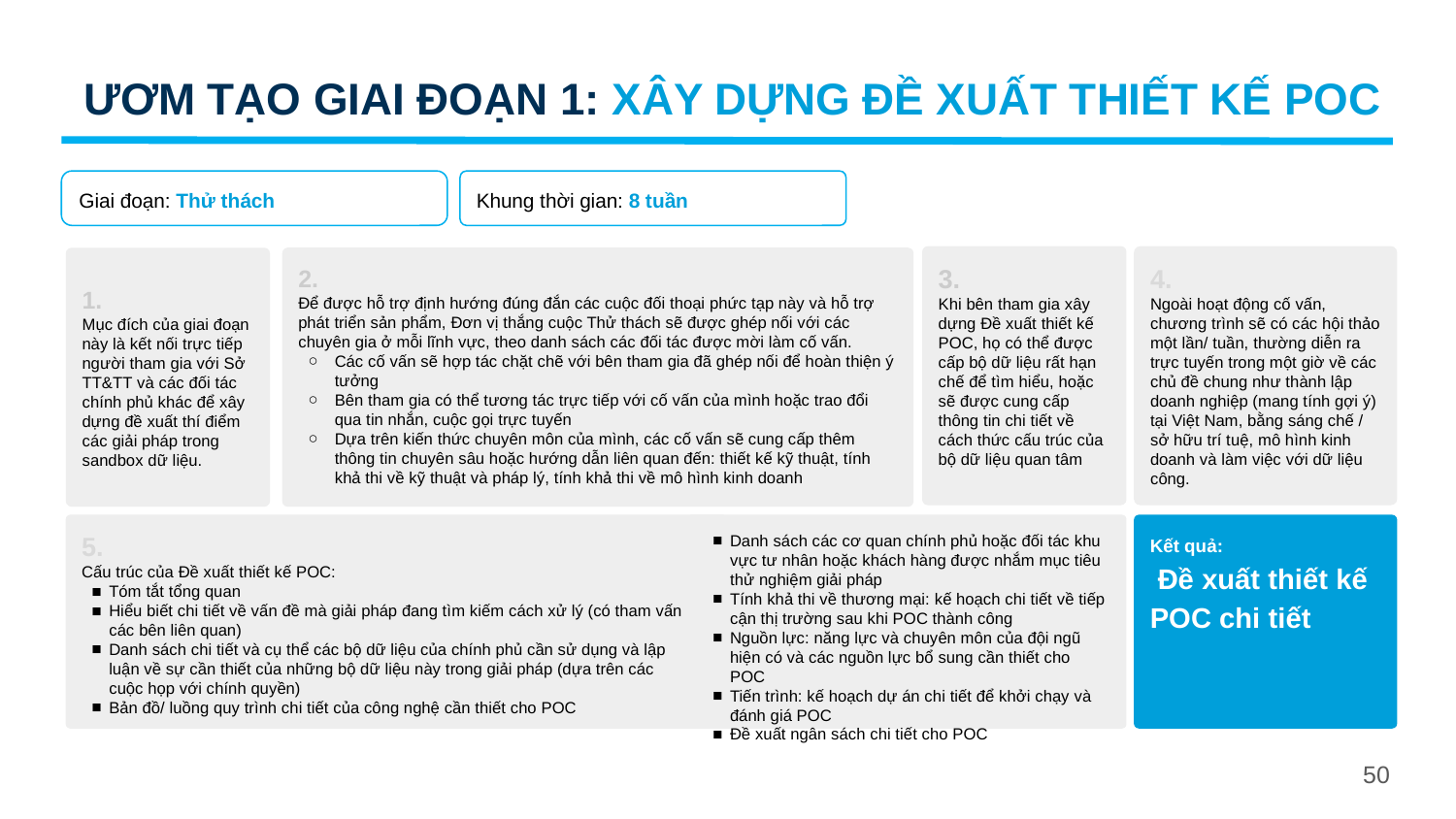

ƯƠM TẠO GIAI ĐOẠN 1: XÂY DỰNG ĐỀ XUẤT THIẾT KẾ POC
Khung thời gian: 8 tuần
Giai đoạn: Thử thách
3.
Khi bên tham gia xây dựng Đề xuất thiết kế POC, họ có thể được cấp bộ dữ liệu rất hạn chế để tìm hiểu, hoặc sẽ được cung cấp thông tin chi tiết về cách thức cấu trúc của bộ dữ liệu quan tâm
4.
Ngoài hoạt động cố vấn, chương trình sẽ có các hội thảo một lần/ tuần, thường diễn ra trực tuyến trong một giờ về các chủ đề chung như thành lập doanh nghiệp (mang tính gợi ý) tại Việt Nam, bằng sáng chế / sở hữu trí tuệ, mô hình kinh doanh và làm việc với dữ liệu công.
2.
Để được hỗ trợ định hướng đúng đắn các cuộc đối thoại phức tạp này và hỗ trợ phát triển sản phẩm, Đơn vị thắng cuộc Thử thách sẽ được ghép nối với các chuyên gia ở mỗi lĩnh vực, theo danh sách các đối tác được mời làm cố vấn.
Các cố vấn sẽ hợp tác chặt chẽ với bên tham gia đã ghép nối để hoàn thiện ý tưởng
Bên tham gia có thể tương tác trực tiếp với cố vấn của mình hoặc trao đổi qua tin nhắn, cuộc gọi trực tuyến
Dựa trên kiến thức chuyên môn của mình, các cố vấn sẽ cung cấp thêm thông tin chuyên sâu hoặc hướng dẫn liên quan đến: thiết kế kỹ thuật, tính khả thi về kỹ thuật và pháp lý, tính khả thi về mô hình kinh doanh
1.
Mục đích của giai đoạn này là kết nối trực tiếp người tham gia với Sở TT&TT và các đối tác chính phủ khác để xây dựng đề xuất thí điểm các giải pháp trong sandbox dữ liệu.
5.
Cấu trúc của Đề xuất thiết kế POC:
Tóm tắt tổng quan
Hiểu biết chi tiết về vấn đề mà giải pháp đang tìm kiếm cách xử lý (có tham vấn các bên liên quan)
Danh sách chi tiết và cụ thể các bộ dữ liệu của chính phủ cần sử dụng và lập luận về sự cần thiết của những bộ dữ liệu này trong giải pháp (dựa trên các cuộc họp với chính quyền)
Bản đồ/ luồng quy trình chi tiết của công nghệ cần thiết cho POC
Danh sách các cơ quan chính phủ hoặc đối tác khu vực tư nhân hoặc khách hàng được nhắm mục tiêu thử nghiệm giải pháp
Tính khả thi về thương mại: kế hoạch chi tiết về tiếp cận thị trường sau khi POC thành công
Nguồn lực: năng lực và chuyên môn của đội ngũ hiện có và các nguồn lực bổ sung cần thiết cho POC
Tiến trình: kế hoạch dự án chi tiết để khởi chạy và đánh giá POC
Đề xuất ngân sách chi tiết cho POC
Kết quả:
 Đề xuất thiết kế POC chi tiết
50